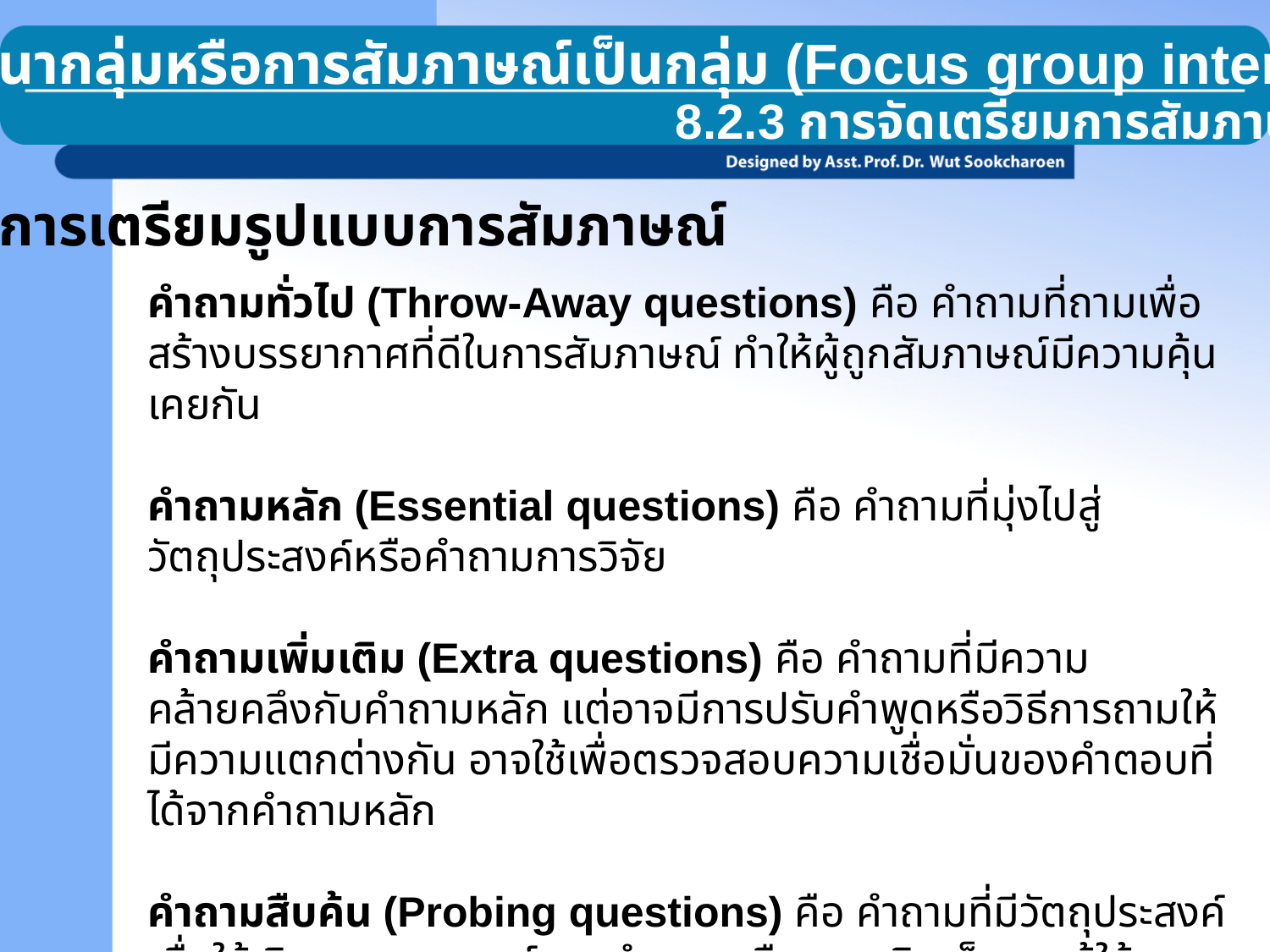

8.2 การสนทนากลุ่มหรือการสัมภาษณ์เป็นกลุ่ม (Focus group interviewing)
8.2.3 การจัดเตรียมการสัมภาษณ์
การเตรียมรูปแบบการสัมภาษณ์
คำถามทั่วไป (Throw-Away questions) คือ คำถามที่ถามเพื่อสร้างบรรยากาศที่ดีในการสัมภาษณ์ ทำให้ผู้ถูกสัมภาษณ์มีความคุ้นเคยกัน

คำถามหลัก (Essential questions) คือ คำถามที่มุ่งไปสู่วัตถุประสงค์หรือคำถามการวิจัย

คำถามเพิ่มเติม (Extra questions) คือ คำถามที่มีความคล้ายคลึงกับคำถามหลัก แต่อาจมีการปรับคำพูดหรือวิธีการถามให้มีความแตกต่างกัน อาจใช้เพื่อตรวจสอบความเชื่อมั่นของคำตอบที่ได้จากคำถามหลัก

คำถามสืบค้น (Probing questions) คือ คำถามที่มีวัตถุประสงค์เพื่อให้เกิดความสมบูรณ์ของคำตอบหรือความคิดเห็นจากผู้ให้สัมภาษณ์